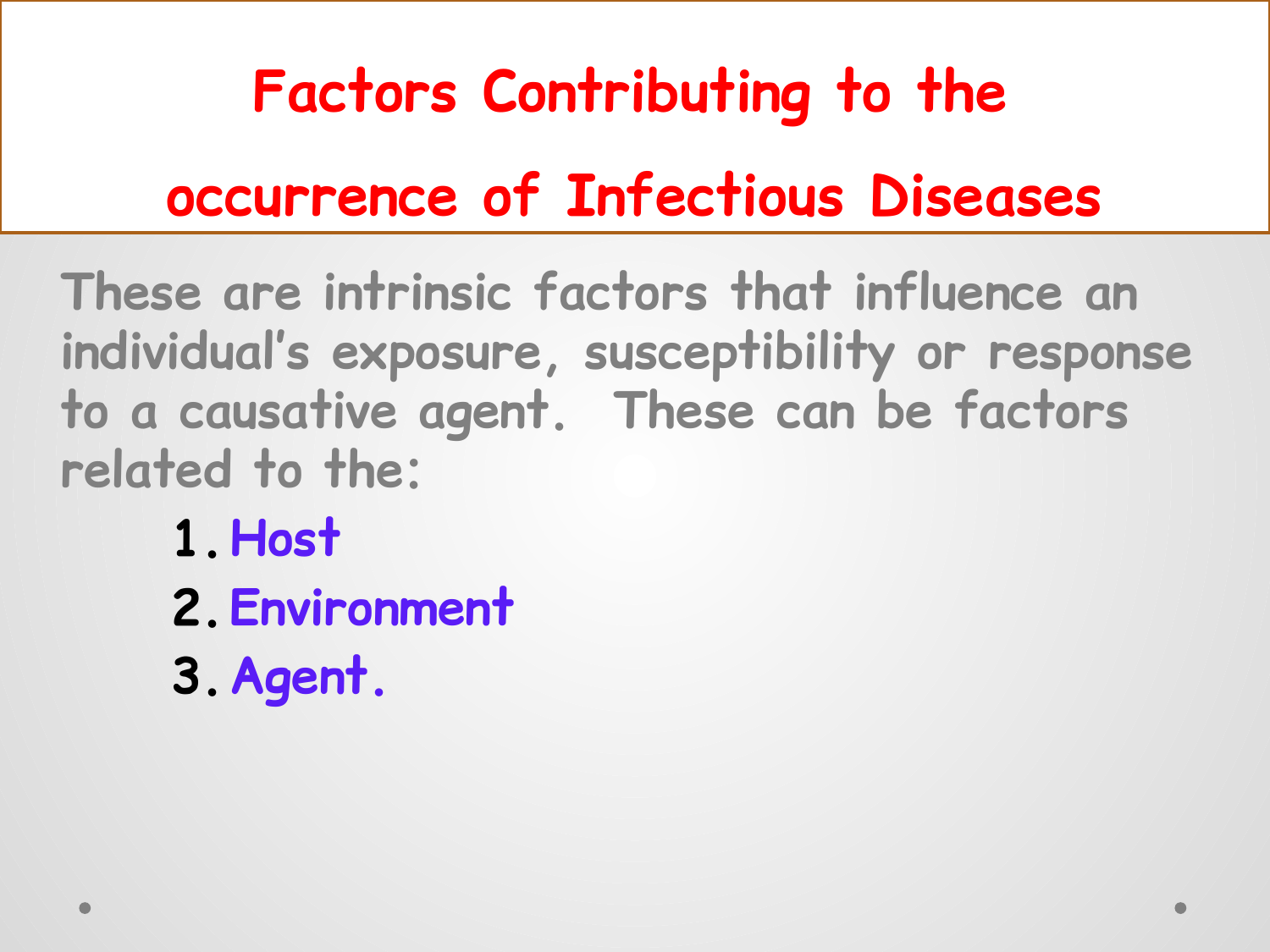

# Factors Contributing to the occurrence of Infectious Diseases
These are intrinsic factors that influence an individual’s exposure, susceptibility or response to a causative agent.  These can be factors related to the:
Host
Environment
Agent.